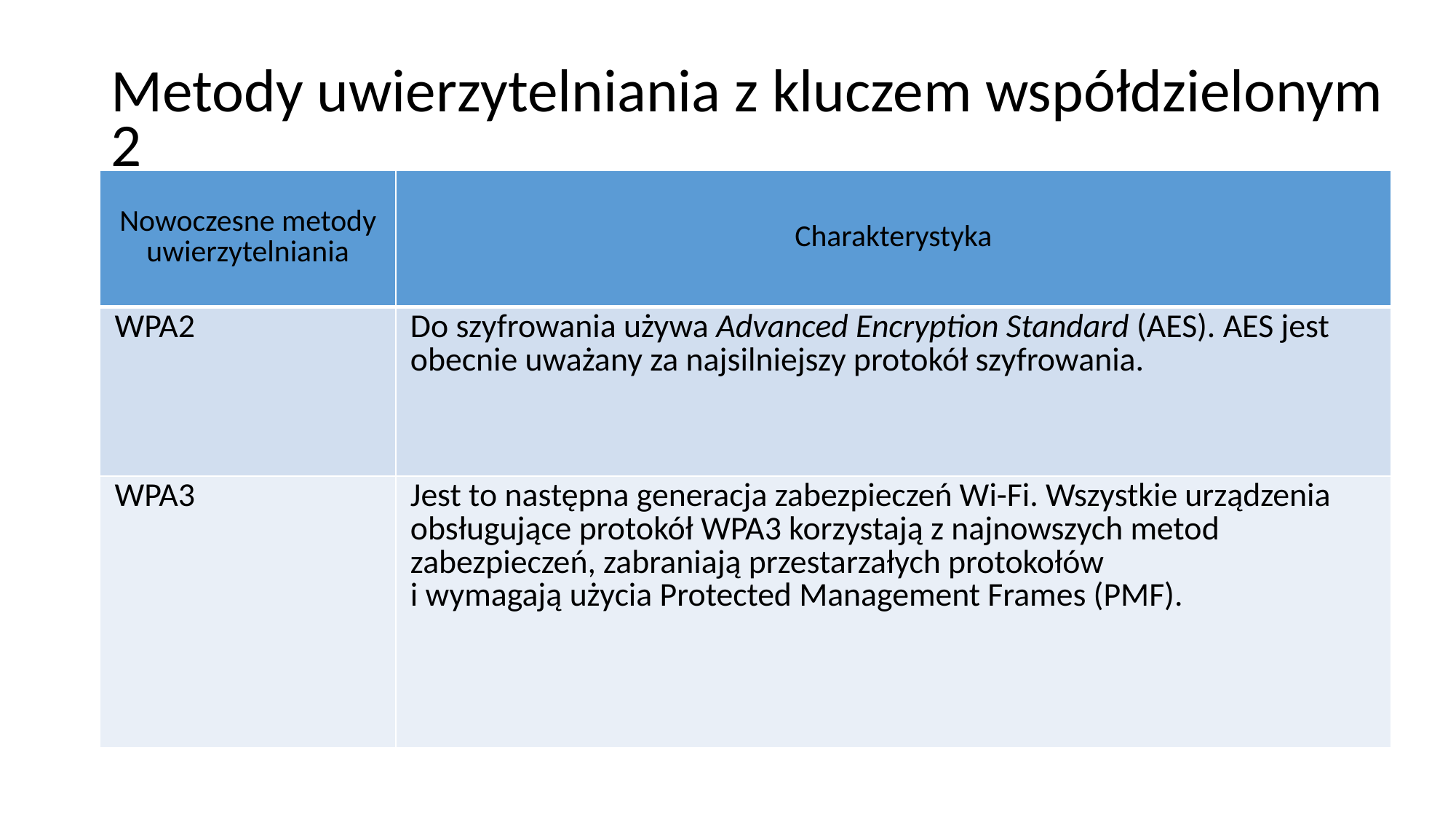

# Metody uwierzytelniania z kluczem współdzielonym 2
| Nowoczesne metody uwierzytelniania | Charakterystyka |
| --- | --- |
| WPA2 | Do szyfrowania używa Advanced Encryption Standard (AES). AES jest obecnie uważany za najsilniejszy protokół szyfrowania. |
| WPA3 | Jest to następna generacja zabezpieczeń Wi-Fi. Wszystkie urządzenia obsługujące protokół WPA3 korzystają z najnowszych metod zabezpieczeń, zabraniają przestarzałych protokołów i wymagają użycia Protected Management Frames (PMF). |